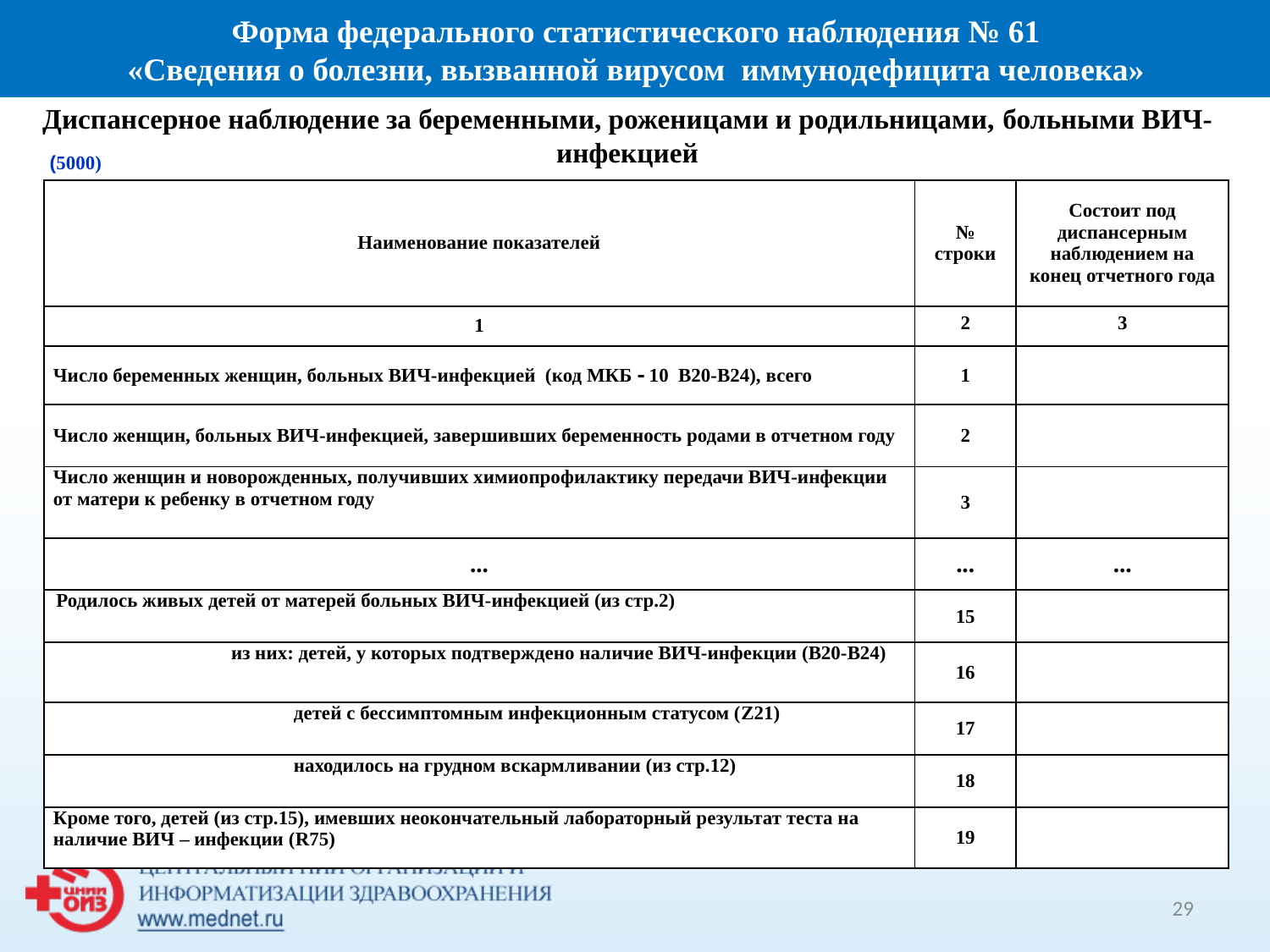

Форма федерального статистического наблюдения № 61
 «Сведения о болезни, вызванной вирусом  иммунодефицита человека»
Диспансерное наблюдение за беременными, роженицами и родильницами, больными ВИЧ-инфекцией
(5000)
| Наименование показателей | № строки | Состоит под диспансерным наблюдением на конец отчетного года |
| --- | --- | --- |
| 1 | 2 | 3 |
| Число беременных женщин, больных ВИЧ-инфекцией (код МКБ − 10 В20-В24), всего | 1 |  |
| Число женщин, больных ВИЧ-инфекцией, завершивших беременность родами в отчетном году | 2 |  |
| Число женщин и новорожденных, получивших химиопрофилактику передачи ВИЧ-инфекции от матери к ребенку в отчетном году | 3 |  |
| ... | ... | ... |
| Родилось живых детей от матерей больных ВИЧ-инфекцией (из стр.2) | 15 |  |
| из них: детей, у которых подтверждено наличие ВИЧ-инфекции (В20-В24) | 16 |  |
| детей с бессимптомным инфекционным статусом (Z21) | 17 |  |
| находилось на грудном вскармливании (из стр.12) | 18 |  |
| Кроме того, детей (из стр.15), имевших неокончательный лабораторный результат теста на наличие ВИЧ – инфекции (R75) | 19 |  |
29